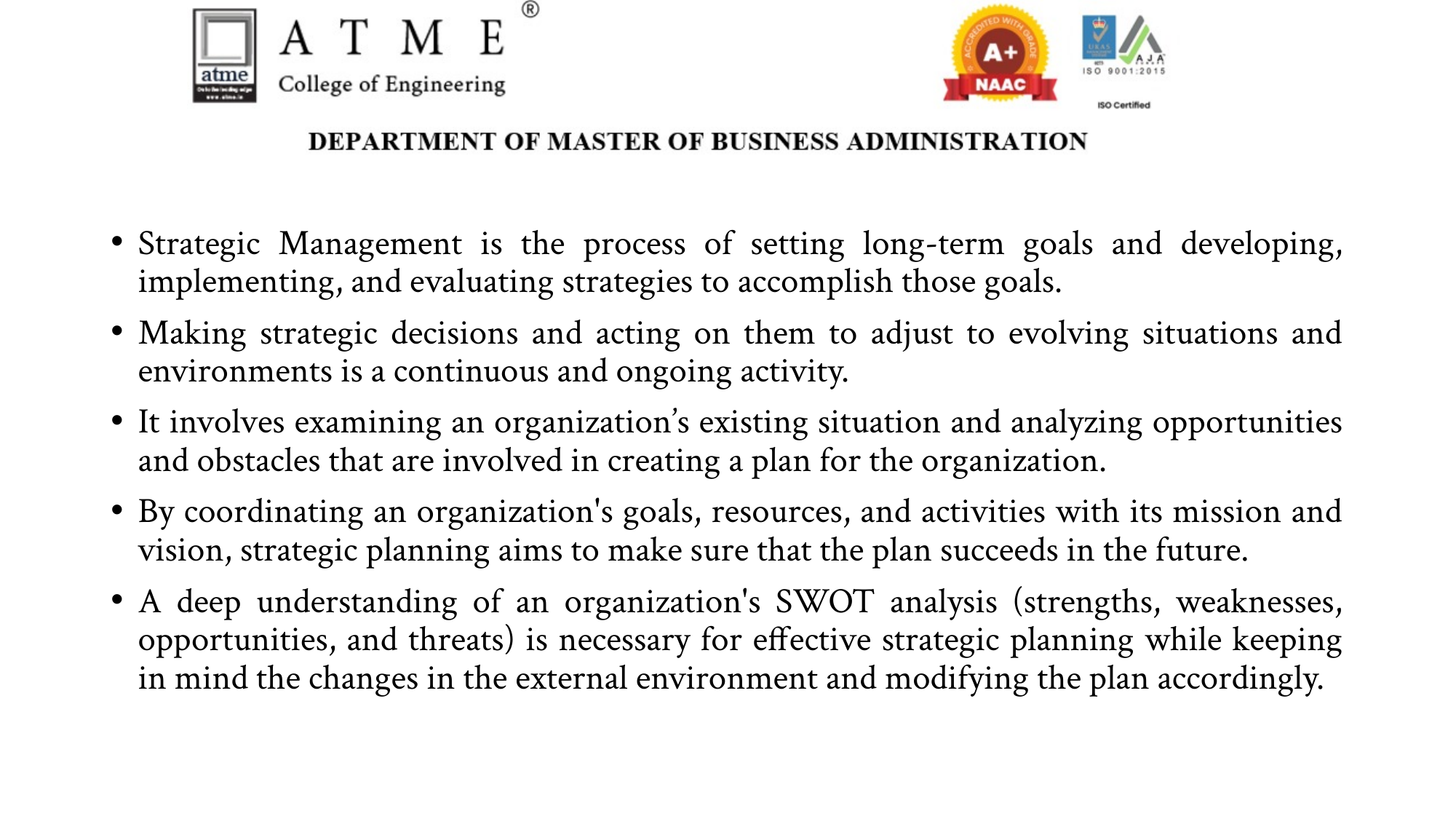

Strategic Management is the process of setting long-term goals and developing, implementing, and evaluating strategies to accomplish those goals.
Making strategic decisions and acting on them to adjust to evolving situations and environments is a continuous and ongoing activity.
It involves examining an organization’s existing situation and analyzing opportunities and obstacles that are involved in creating a plan for the organization.
By coordinating an organization's goals, resources, and activities with its mission and vision, strategic planning aims to make sure that the plan succeeds in the future.
A deep understanding of an organization's SWOT analysis (strengths, weaknesses, opportunities, and threats) is necessary for effective strategic planning while keeping in mind the changes in the external environment and modifying the plan accordingly.